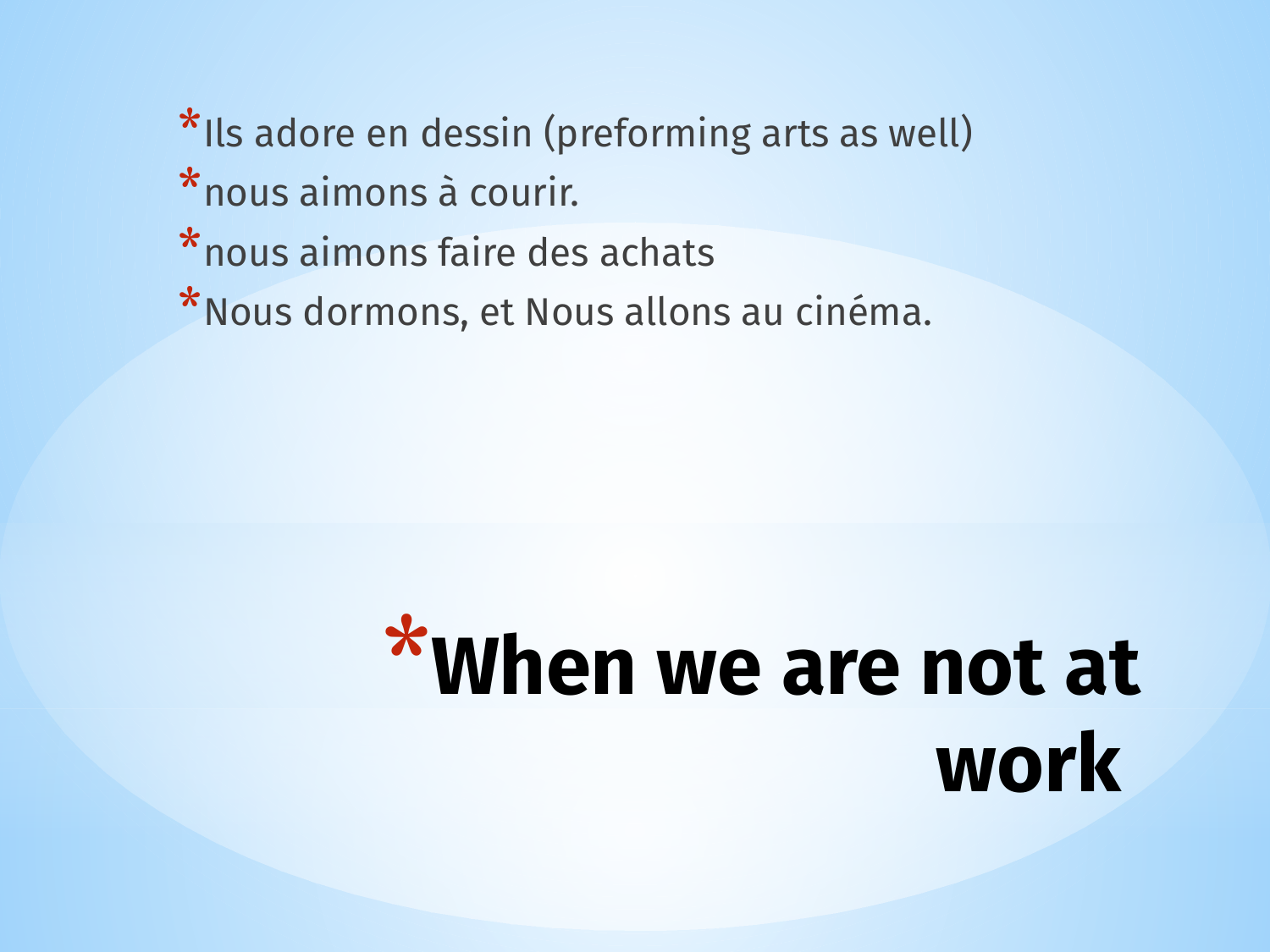

Ils adore en dessin (preforming arts as well)
nous aimons à courir.
nous aimons faire des achats
Nous dormons, et Nous allons au cinéma.
# When we are not at work